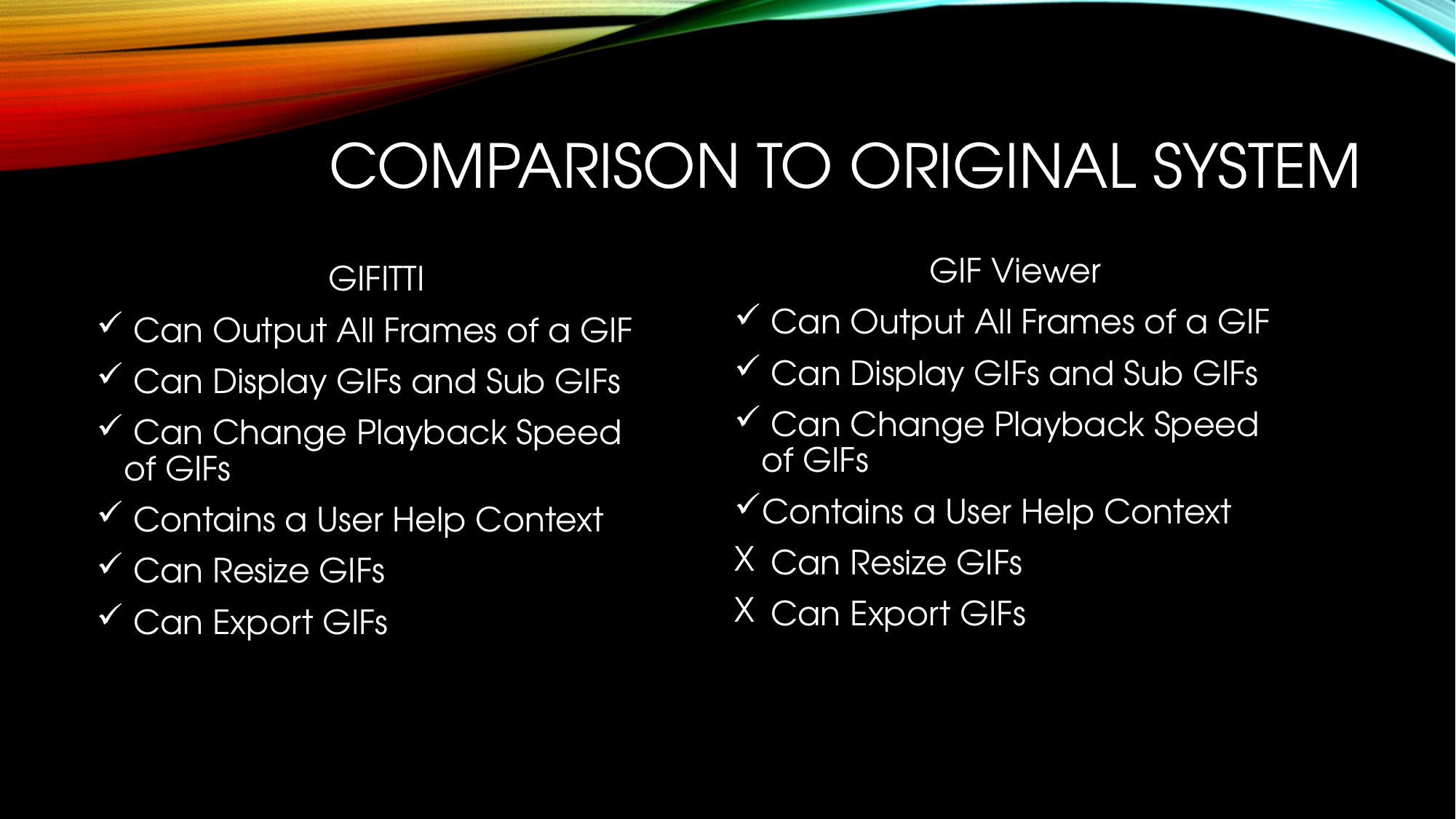

# Comparison to Original System
GIF Viewer
 Can Output All Frames of a GIF
 Can Display GIFs and Sub GIFs
 Can Change Playback Speed of GIFs
Contains a User Help Context
 Can Resize GIFs
 Can Export GIFs

GIFITTI
 Can Output All Frames of a GIF
 Can Display GIFs and Sub GIFs
 Can Change Playback Speed of GIFs
 Contains a User Help Context
 Can Resize GIFs
 Can Export GIFs